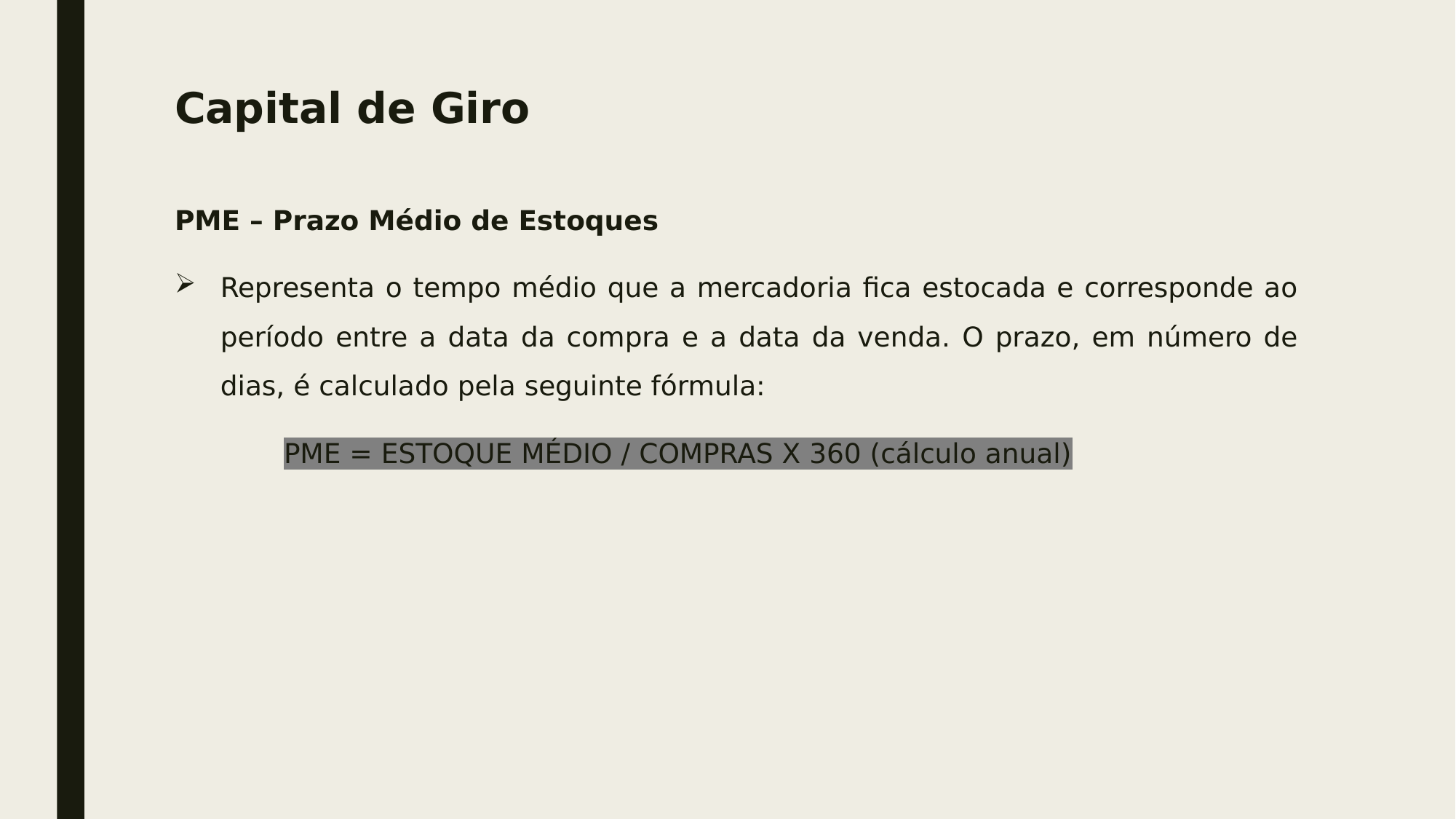

# Capital de Giro
PME – Prazo Médio de Estoques
Representa o tempo médio que a mercadoria fica estocada e corresponde ao período entre a data da compra e a data da venda. O prazo, em número de dias, é calculado pela seguinte fórmula:
	PME = ESTOQUE MÉDIO / COMPRAS X 360 (cálculo anual)